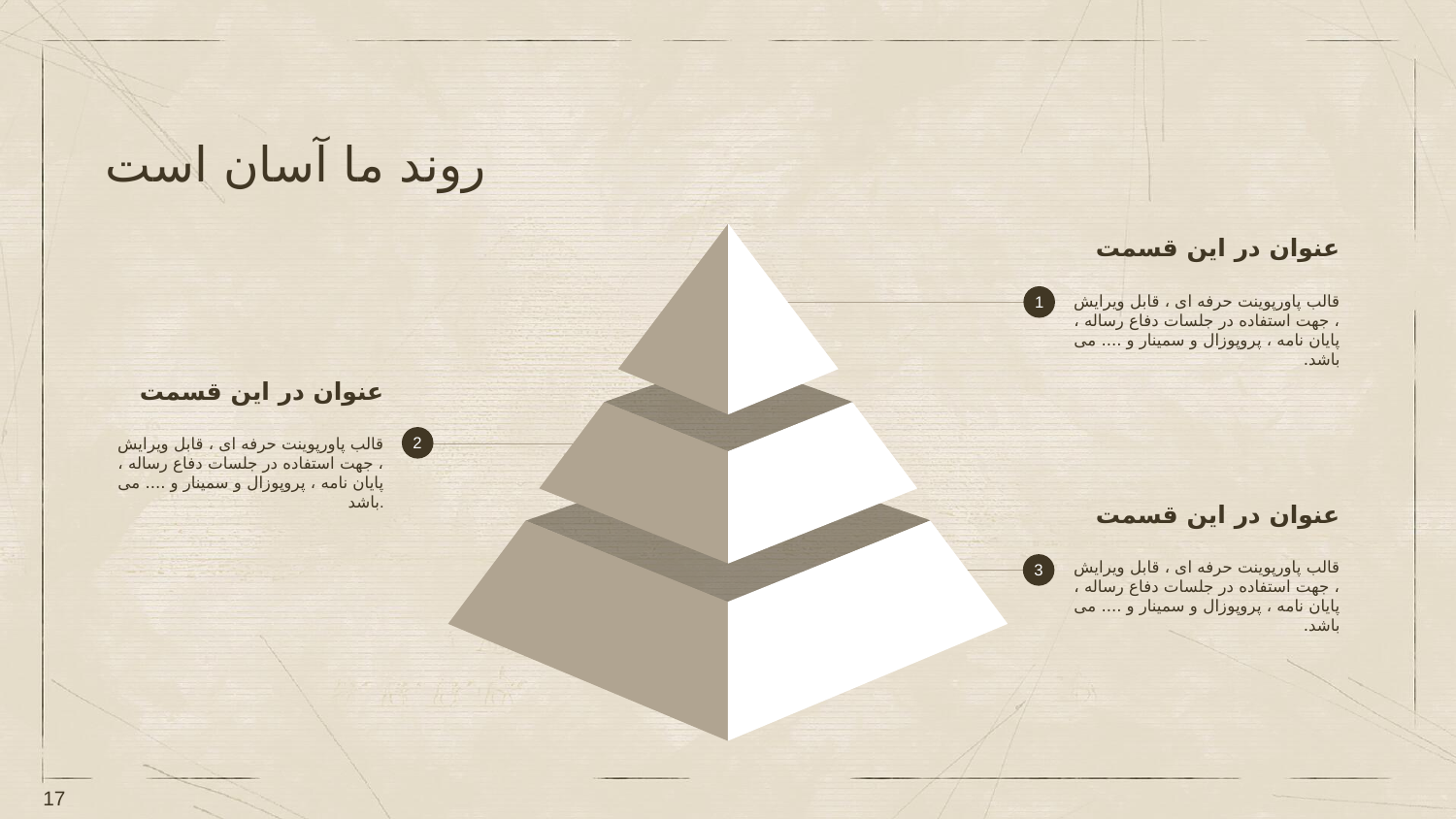

# روند ما آسان است
عنوان در این قسمت

قالب پاورپوينت حرفه ای ، قابل ویرایش ، جهت استفاده در جلسات دفاع رساله ، پایان نامه ، پروپوزال و سمینار و .... می باشد.
1

عنوان در این قسمت

قالب پاورپوينت حرفه ای ، قابل ویرایش ، جهت استفاده در جلسات دفاع رساله ، پایان نامه ، پروپوزال و سمینار و .... می باشد.
2

عنوان در این قسمت

قالب پاورپوينت حرفه ای ، قابل ویرایش ، جهت استفاده در جلسات دفاع رساله ، پایان نامه ، پروپوزال و سمینار و .... می باشد.
3

17